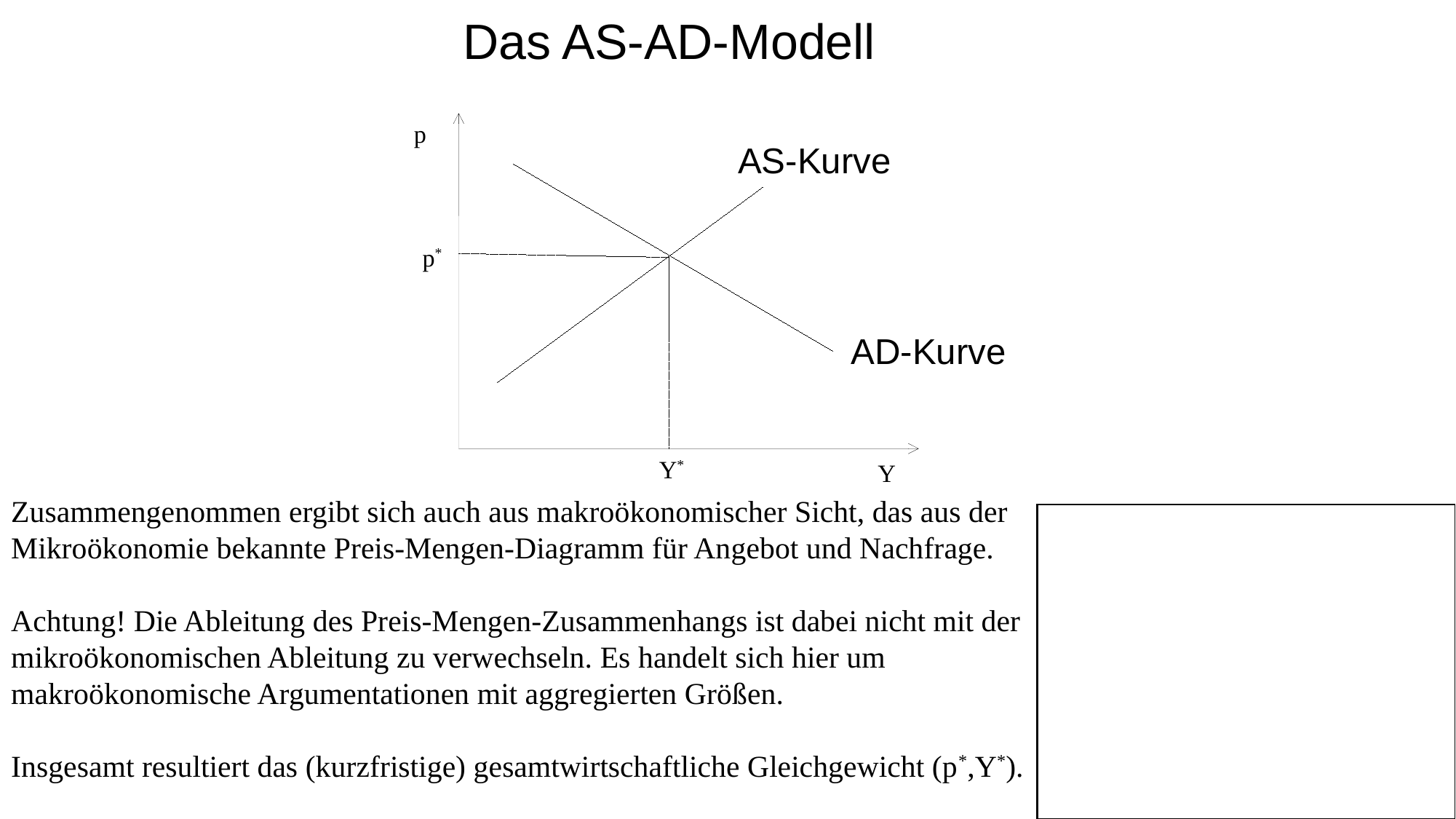

Das AS-AD-Modell

p
AS-Kurve

p*

AD-Kurve

Y*
Y
Zusammengenommen ergibt sich auch aus makroökonomischer Sicht, das aus der Mikroökonomie bekannte Preis-Mengen-Diagramm für Angebot und Nachfrage.

Achtung! Die Ableitung des Preis-Mengen-Zusammenhangs ist dabei nicht mit der mikroökonomischen Ableitung zu verwechseln. Es handelt sich hier um makroökonomische Argumentationen mit aggregierten Größen.

Insgesamt resultiert das (kurzfristige) gesamtwirtschaftliche Gleichgewicht (p*,Y*).